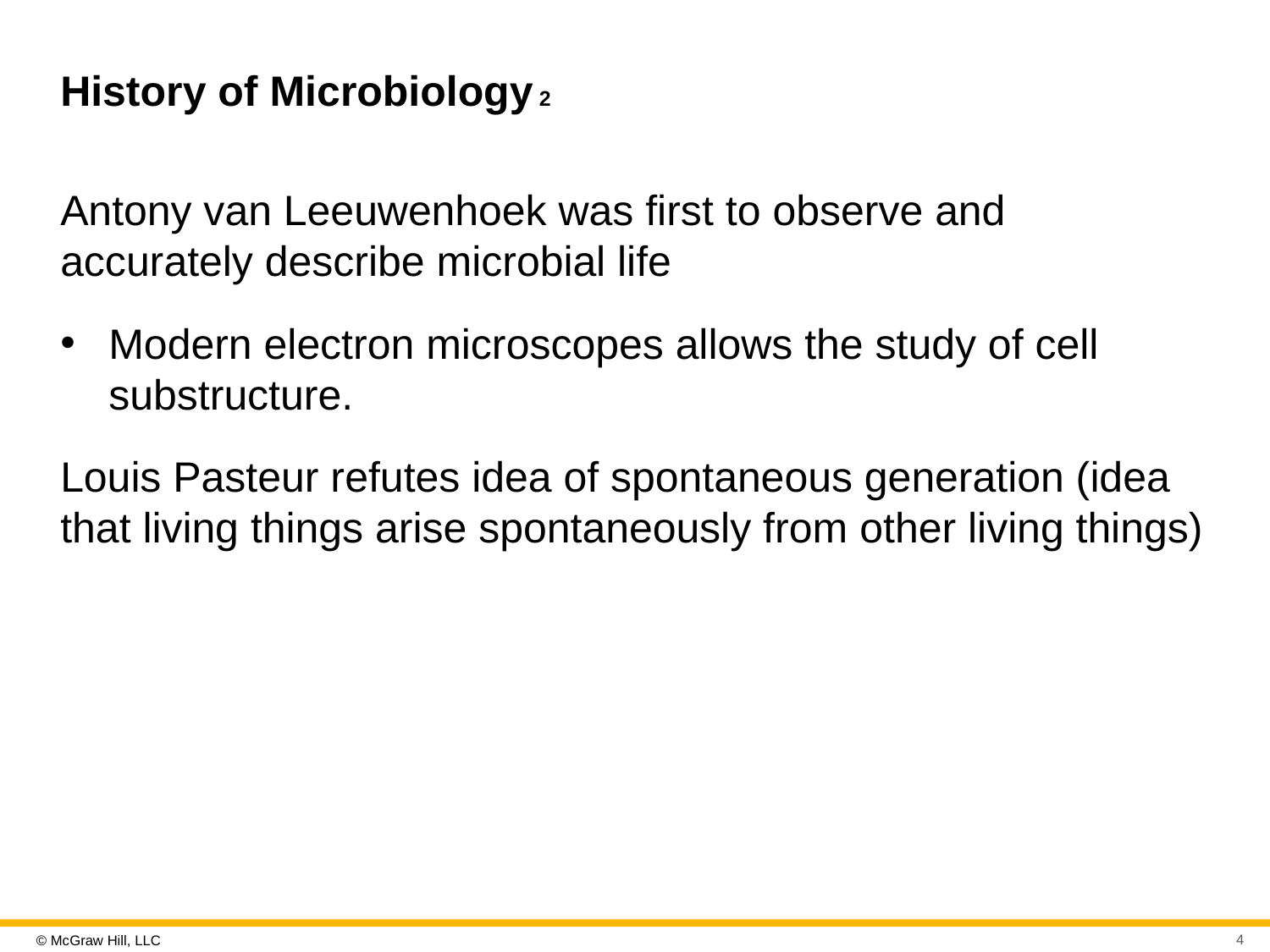

# History of Microbiology 2
Antony van Leeuwenhoek was first to observe and accurately describe microbial life
Modern electron microscopes allows the study of cell substructure.
Louis Pasteur refutes idea of spontaneous generation (idea that living things arise spontaneously from other living things)
4